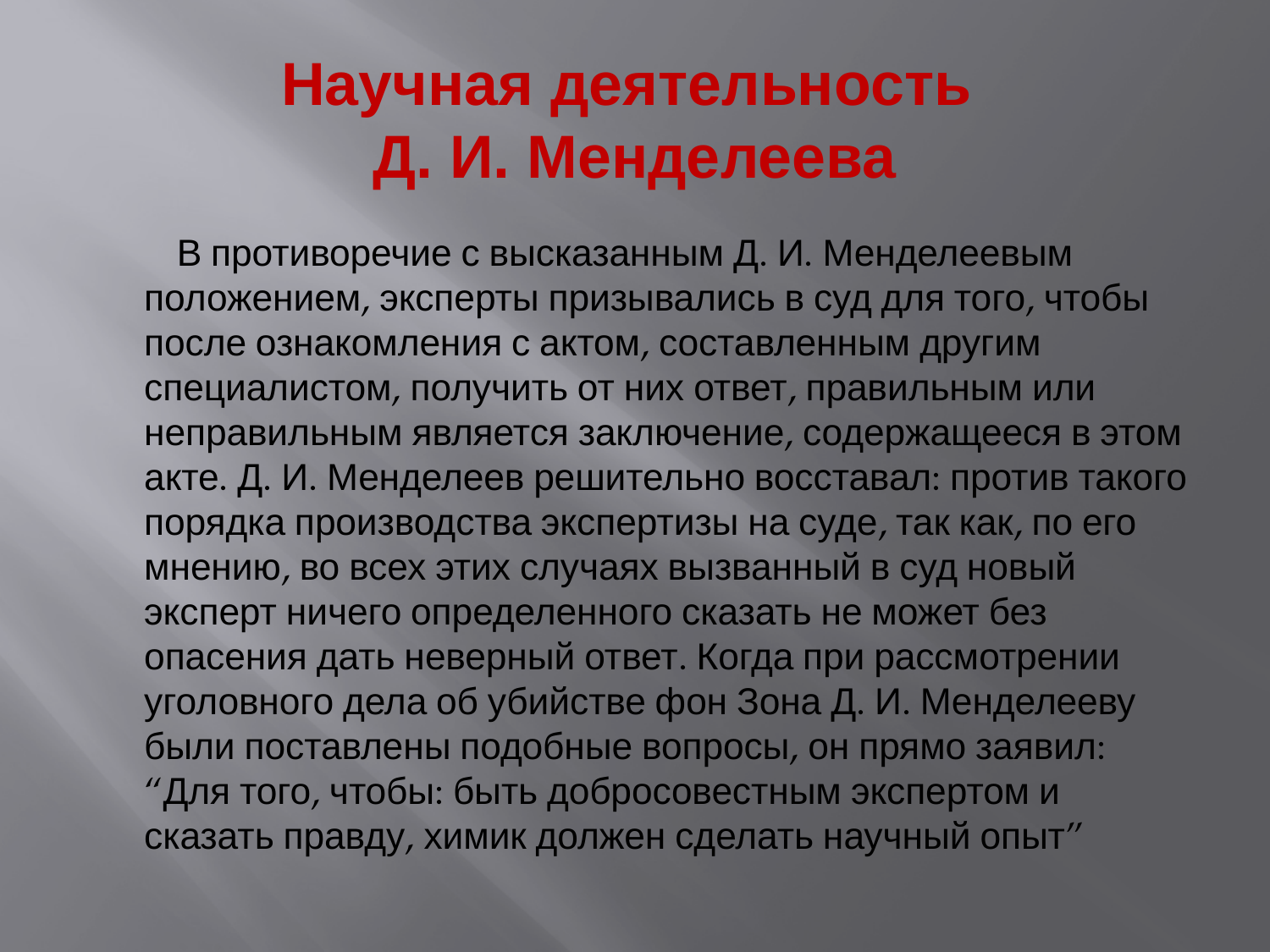

# Научная деятельность Д. И. Менделеева
         В противоречие с высказанным Д. И. Менделеевым положением, эксперты призывались в суд для того, чтобы после ознакомления с актом, составленным другим специалистом, получить от них ответ, правильным или неправильным является заключение, содержащееся в этом акте. Д. И. Менделеев решительно восставал: против такого порядка производства экспертизы на суде, так как, по его мнению, во всех этих случаях вызванный в суд новый эксперт ничего определенного сказать не может без опасения дать неверный ответ. Когда при рассмотрении уголовного дела об убийстве фон Зона Д. И. Менделееву были поставлены подобные вопросы, он прямо заявил: “Для того, чтобы: быть добросовестным экспертом и сказать правду, химик должен сделать научный опыт”